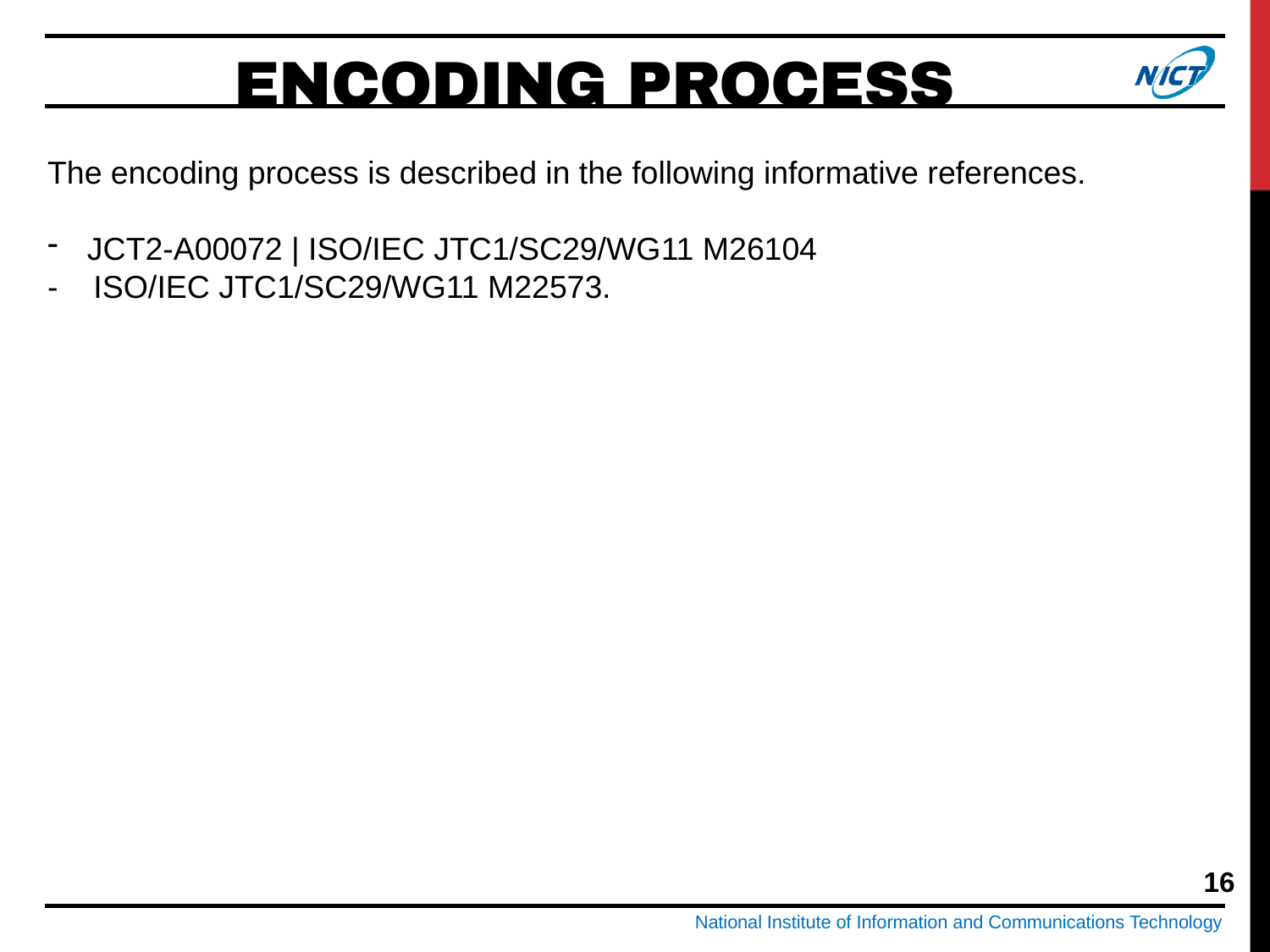

Encoding process
The encoding process is described in the following informative references.

JCT2-A00072 | ISO/IEC JTC1/SC29/WG11 M26104
-    ISO/IEC JTC1/SC29/WG11 M22573.

16